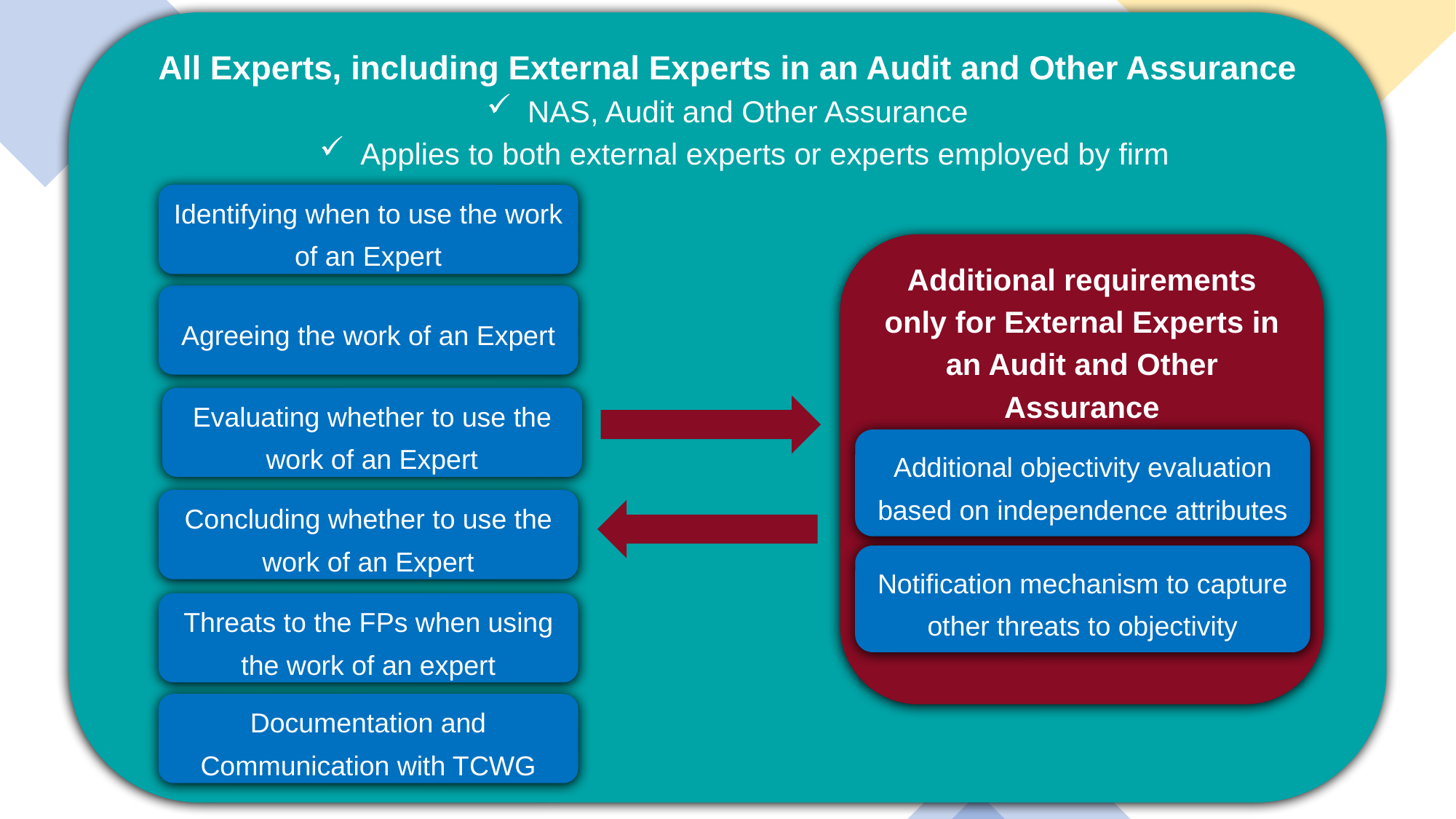

All Experts, including External Experts in an Audit and Other Assurance
NAS, Audit and Other Assurance
Applies to both external experts or experts employed by firm

Identifying when to use the work of an Expert
Additional requirements only for External Experts in an Audit and Other Assurance

Additional objectivity evaluation based on independence attributes
Notification mechanism to capture other threats to objectivity
Agreeing the work of an Expert
Evaluating whether to use the work of an Expert

Concluding whether to use the work of an Expert

Threats to the FPs when using the work of an expert
Documentation and Communication with TCWG